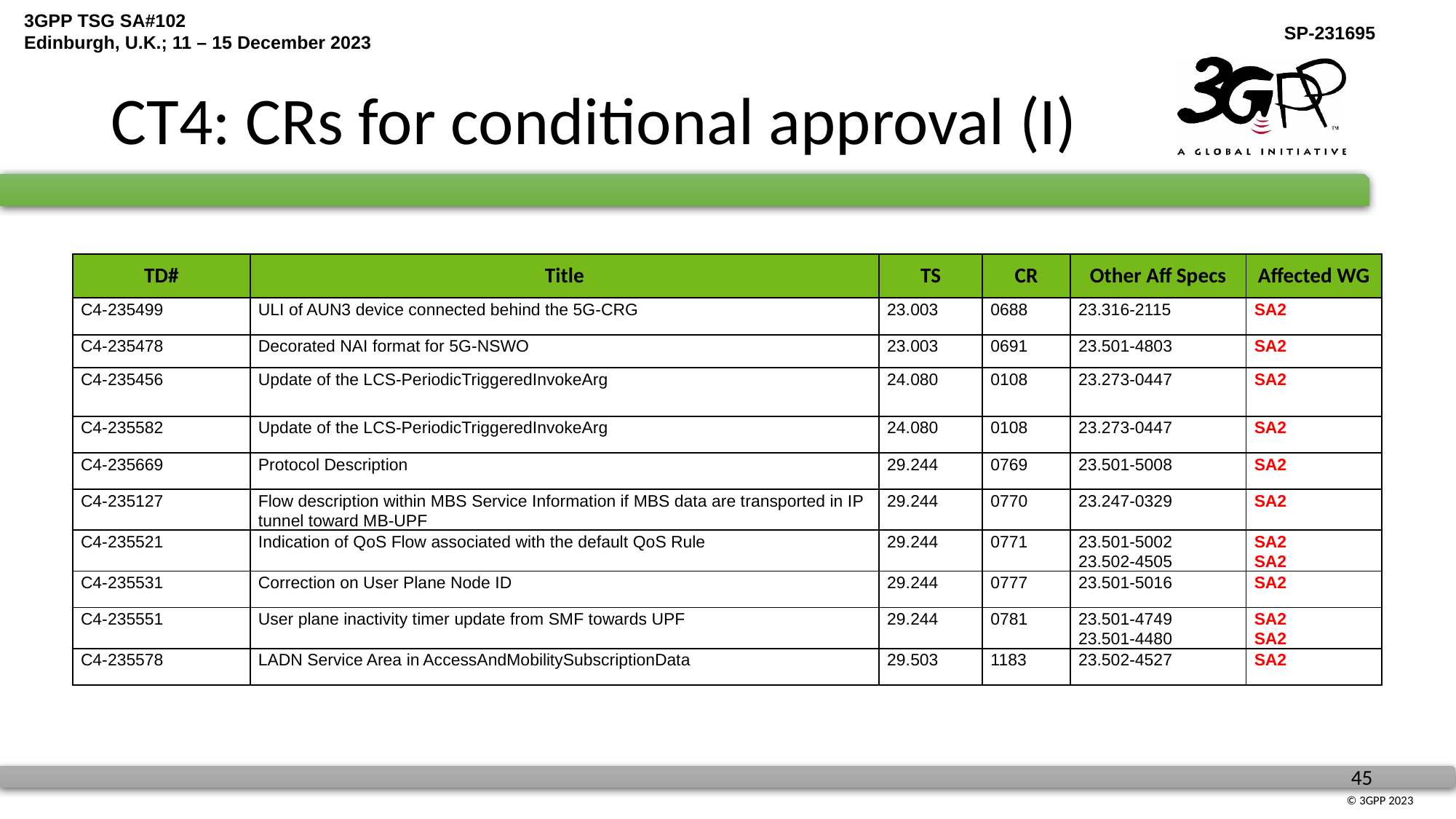

# CT4: CRs for conditional approval (I)
| TD# | Title | TS | CR | Other Aff Specs | Affected WG |
| --- | --- | --- | --- | --- | --- |
| C4-235499 | ULI of AUN3 device connected behind the 5G-CRG | 23.003 | 0688 | 23.316-2115 | SA2 |
| C4-235478 | Decorated NAI format for 5G-NSWO | 23.003 | 0691 | 23.501-4803 | SA2 |
| C4-235456 | Update of the LCS-PeriodicTriggeredInvokeArg | 24.080 | 0108 | 23.273-0447 | SA2 |
| C4-235582 | Update of the LCS-PeriodicTriggeredInvokeArg | 24.080 | 0108 | 23.273-0447 | SA2 |
| C4-235669 | Protocol Description | 29.244 | 0769 | 23.501-5008 | SA2 |
| C4-235127 | Flow description within MBS Service Information if MBS data are transported in IP tunnel toward MB-UPF | 29.244 | 0770 | 23.247-0329 | SA2 |
| C4-235521 | Indication of QoS Flow associated with the default QoS Rule | 29.244 | 0771 | 23.501-5002 23.502-4505 | SA2 SA2 |
| C4-235531 | Correction on User Plane Node ID | 29.244 | 0777 | 23.501-5016 | SA2 |
| C4-235551 | User plane inactivity timer update from SMF towards UPF | 29.244 | 0781 | 23.501-4749 23.501-4480 | SA2 SA2 |
| C4-235578 | LADN Service Area in AccessAndMobilitySubscriptionData | 29.503 | 1183 | 23.502-4527 | SA2 |